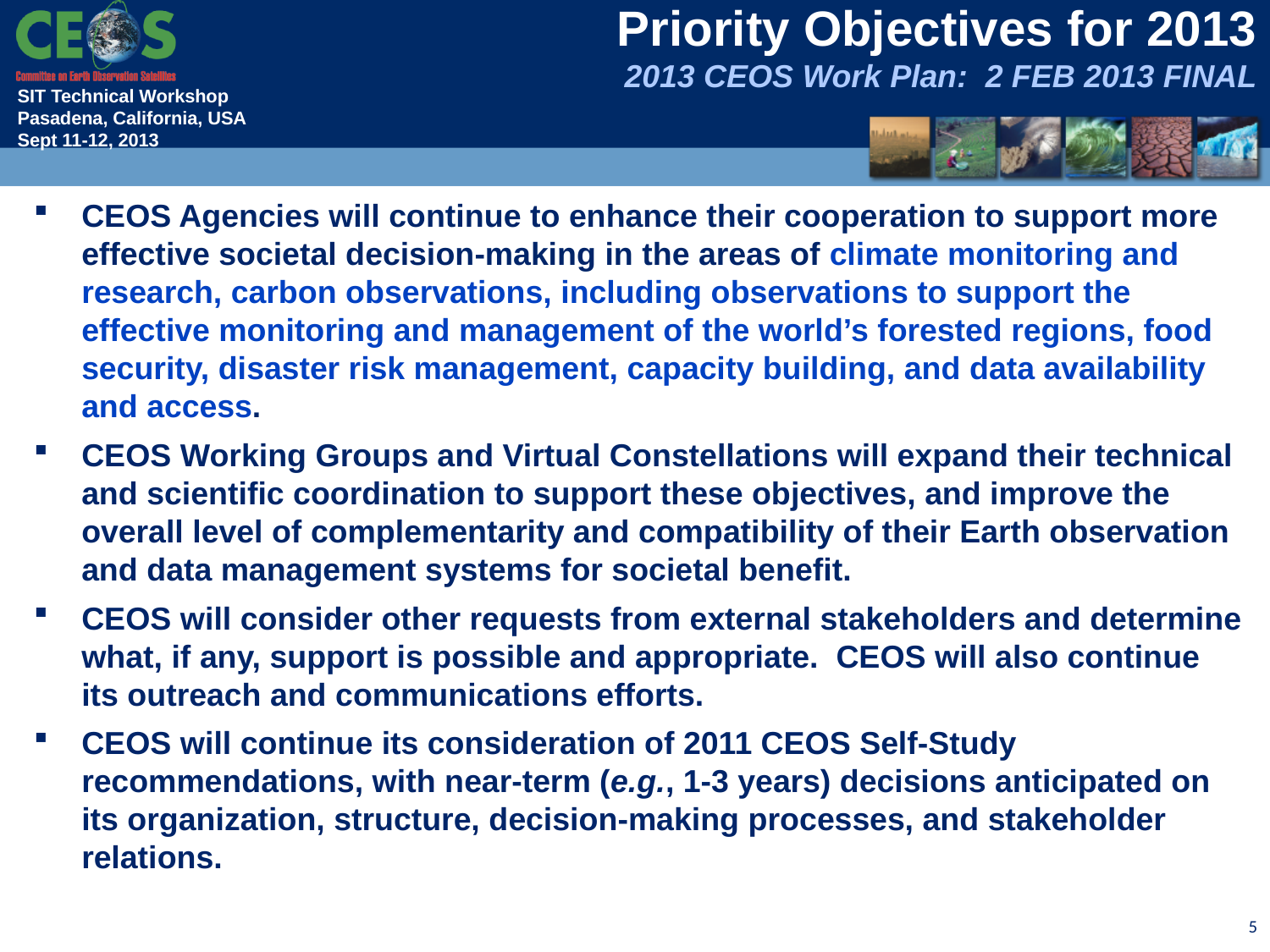

# Priority Objectives for 2013 2013 CEOS Work Plan:  2 FEB 2013 FINAL
CEOS Agencies will continue to enhance their cooperation to support more effective societal decision-making in the areas of climate monitoring and research, carbon observations, including observations to support the effective monitoring and management of the world’s forested regions, food security, disaster risk management, capacity building, and data availability and access.
CEOS Working Groups and Virtual Constellations will expand their technical and scientific coordination to support these objectives, and improve the overall level of complementarity and compatibility of their Earth observation and data management systems for societal benefit.
CEOS will consider other requests from external stakeholders and determine what, if any, support is possible and appropriate.  CEOS will also continue its outreach and communications efforts.
CEOS will continue its consideration of 2011 CEOS Self-Study recommendations, with near-term (e.g., 1-3 years) decisions anticipated on its organization, structure, decision-making processes, and stakeholder relations.
5